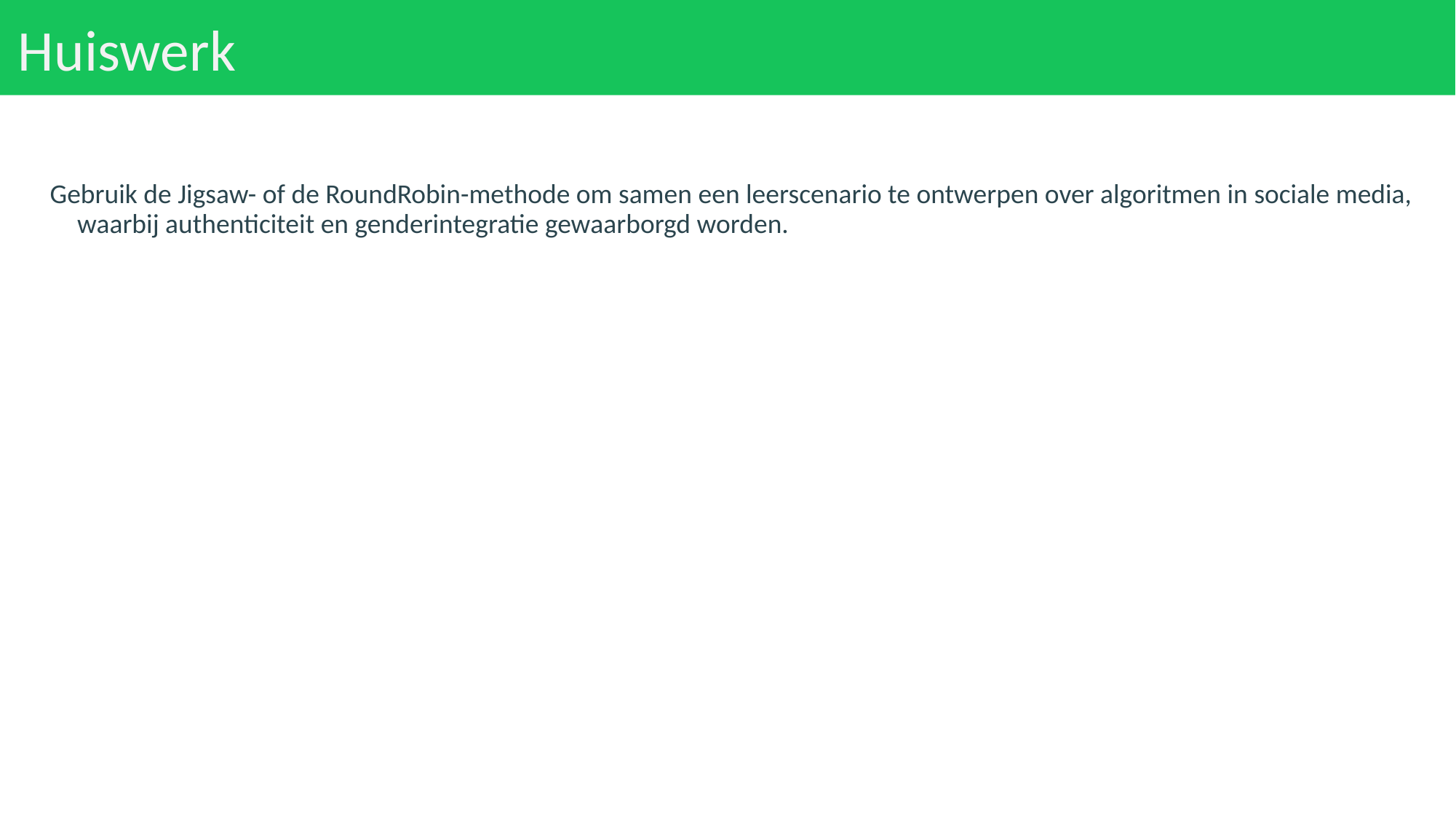

# Huiswerk

Gebruik de Jigsaw- of de RoundRobin-methode om samen een leerscenario te ontwerpen over algoritmen in sociale media, waarbij authenticiteit en genderintegratie gewaarborgd worden.